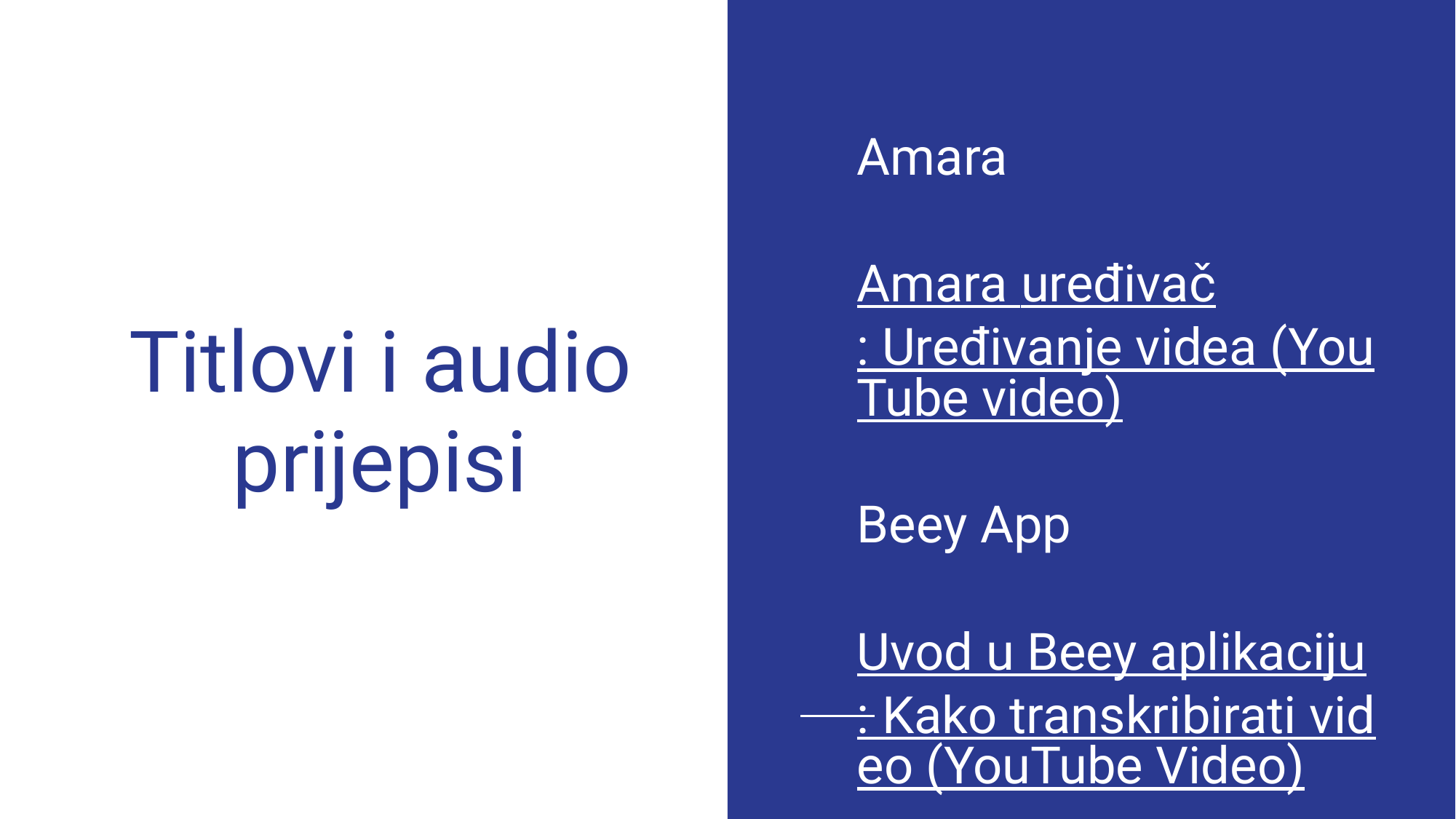

Amara

Amara uređivač: Uređivanje videa (YouTube video)

Beey App
Uvod u Beey aplikaciju: Kako transkribirati video (YouTube Video)
# Titlovi i audio prijepisi